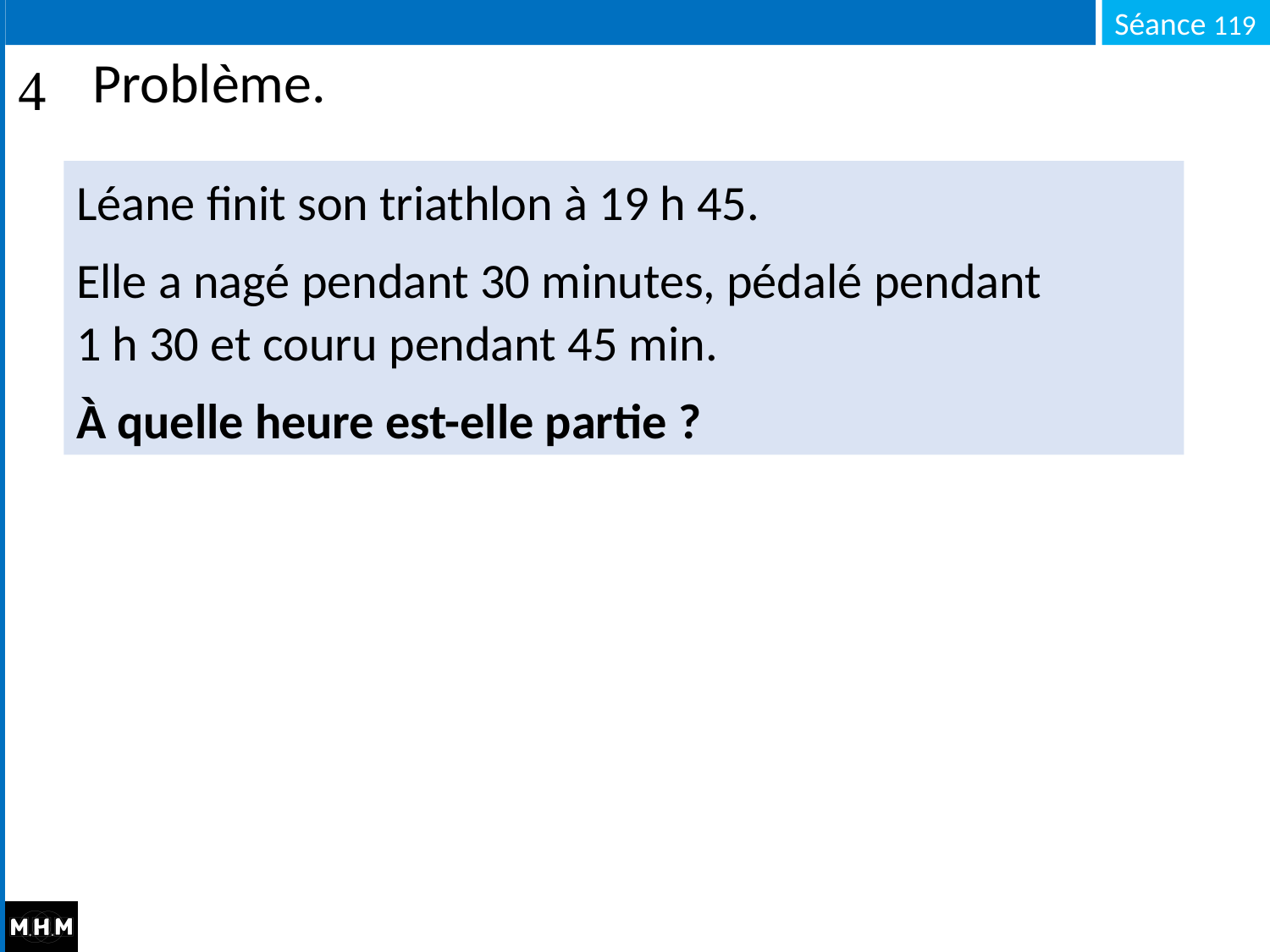

# Problème.
Léane finit son triathlon à 19 h 45.
Elle a nagé pendant 30 minutes, pédalé pendant           1 h 30 et couru pendant 45 min.
À quelle heure est-elle partie ?